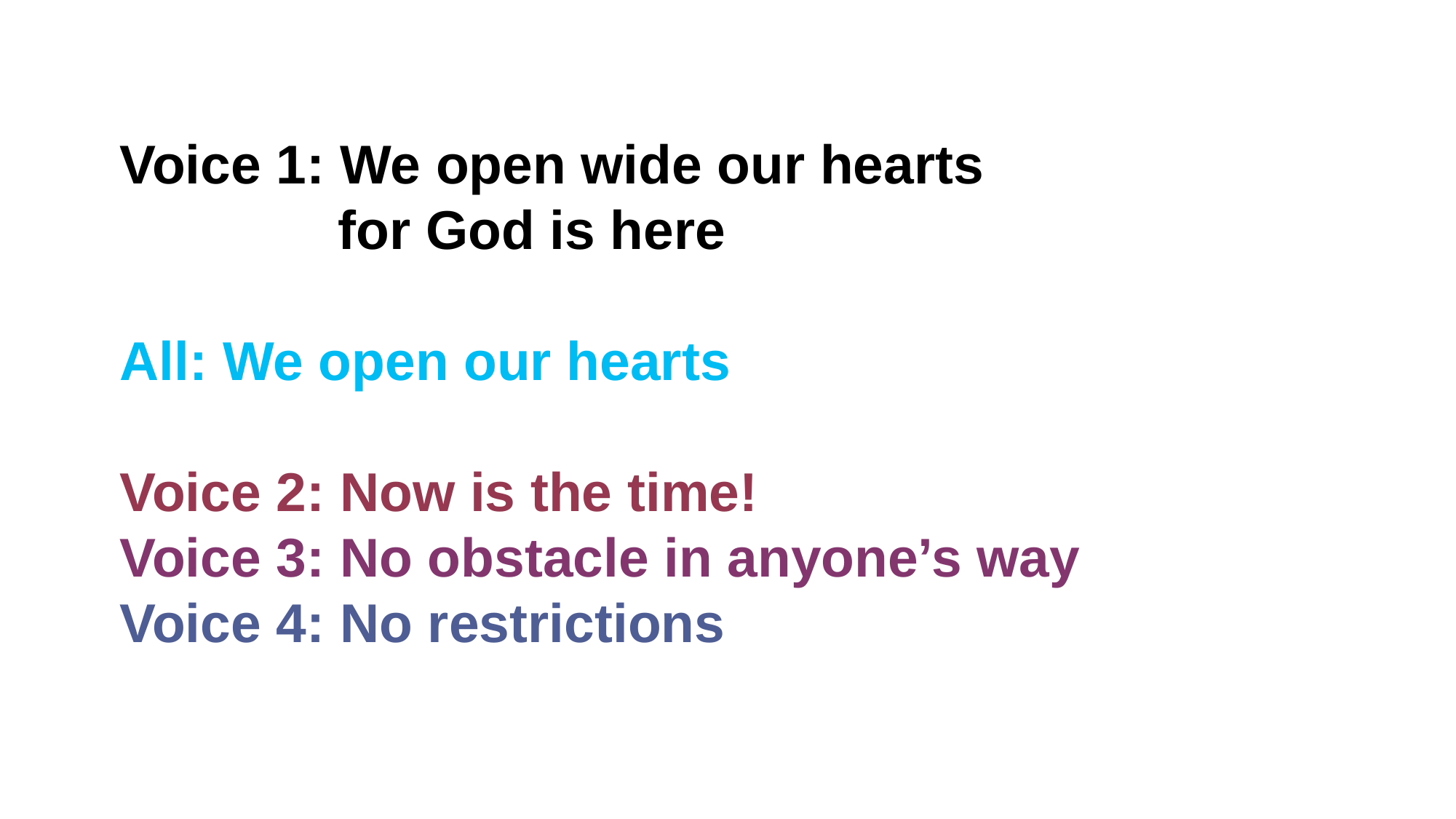

Voice 1: We open wide our hearts
		for God is here

All: We open our hearts
Voice 2: Now is the time!
Voice 3: No obstacle in anyone’s way
Voice 4: No restrictions